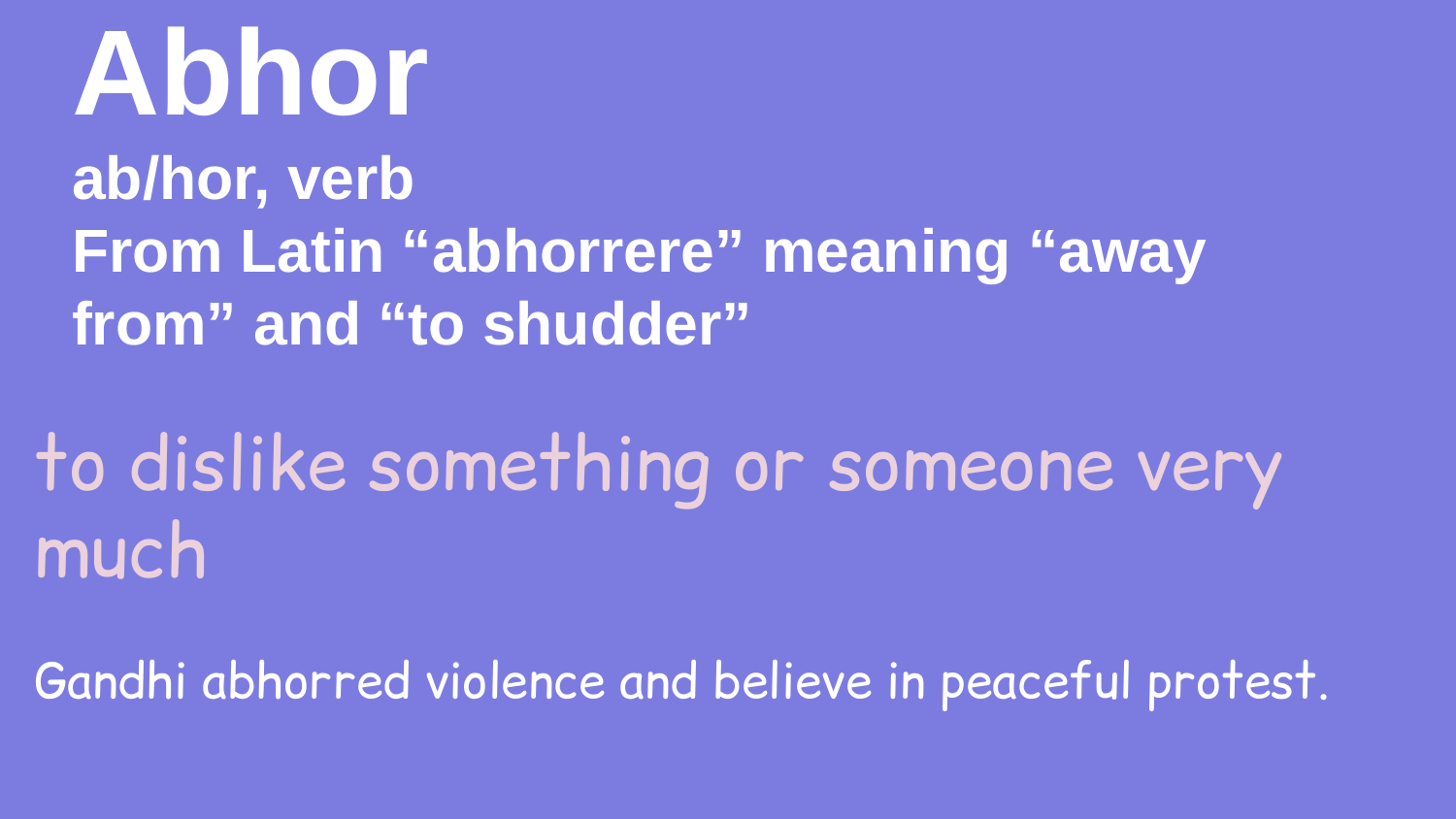

# Abhor
ab/hor, verb
From Latin “abhorrere” meaning “away from” and “to shudder”
to dislike something or someone very much

Gandhi abhorred violence and believe in peaceful protest.